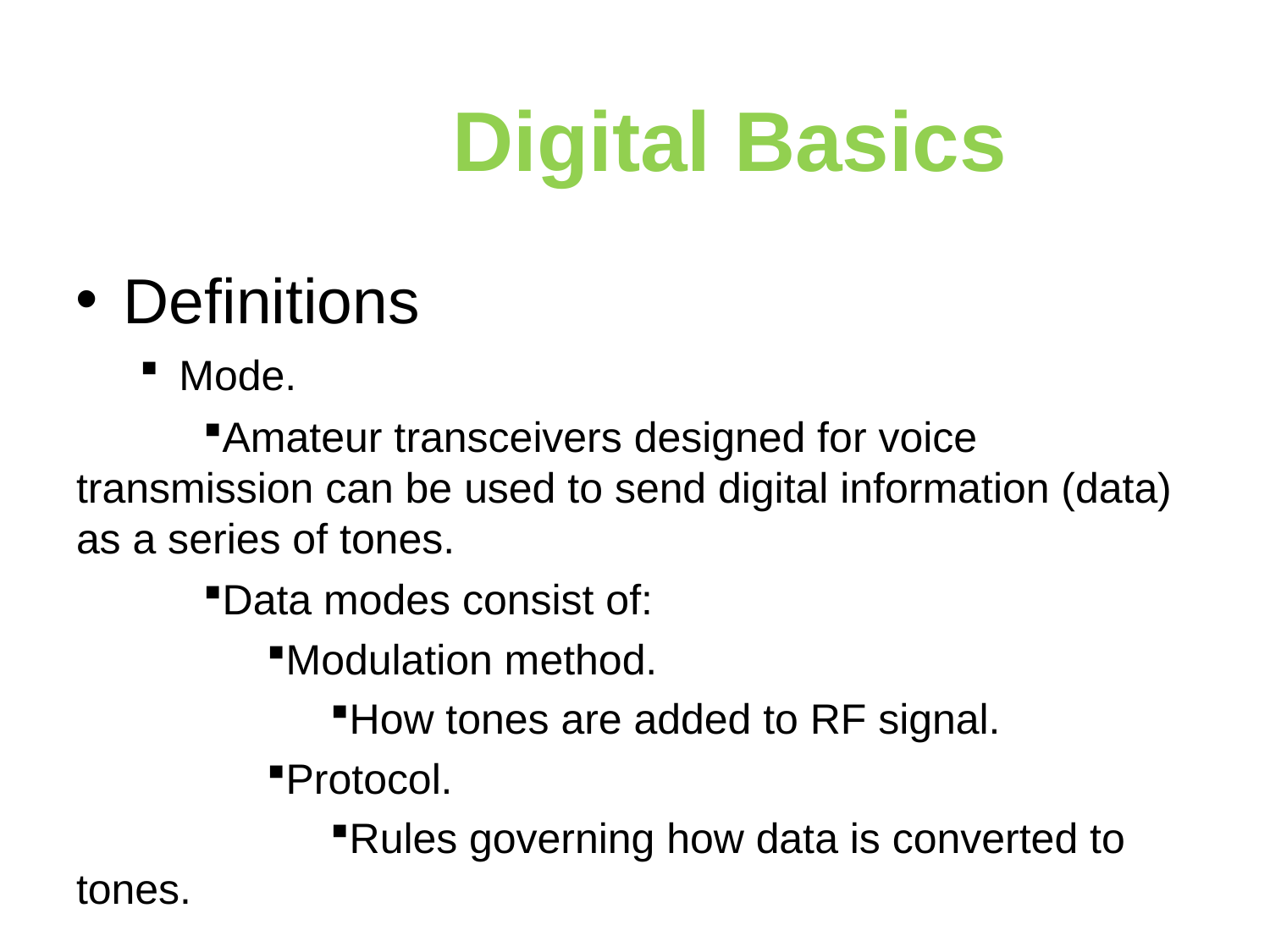

Digital Basics
Definitions
Mode.
Amateur transceivers designed for voice transmission can be used to send digital information (data) as a series of tones.
Data modes consist of:
Modulation method.
How tones are added to RF signal.
Protocol.
Rules governing how data is converted to tones.